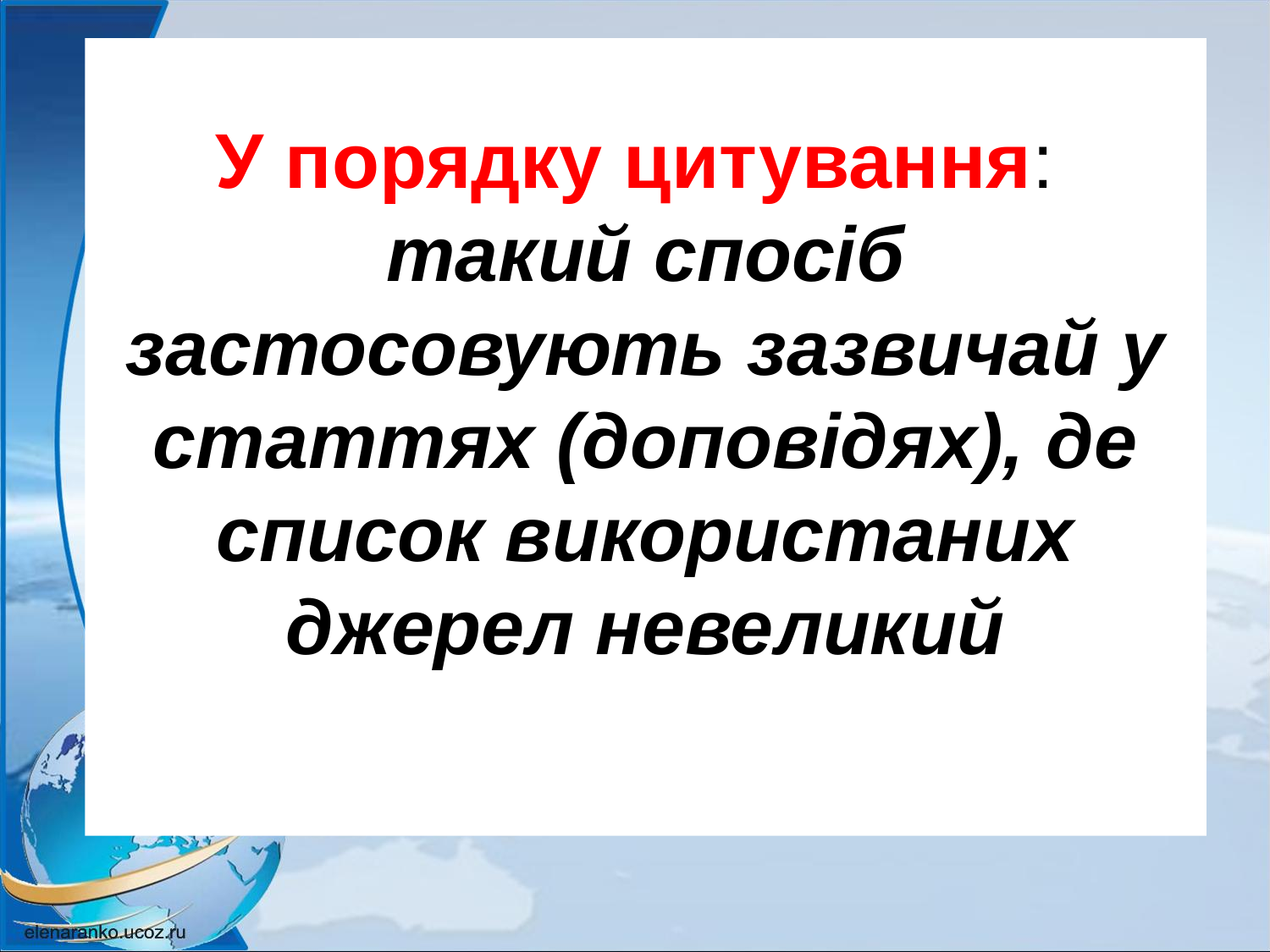

# У порядку цитування: такий спосіб застосовують зазвичай у статтях (доповідях), де список використаних джерел невеликий